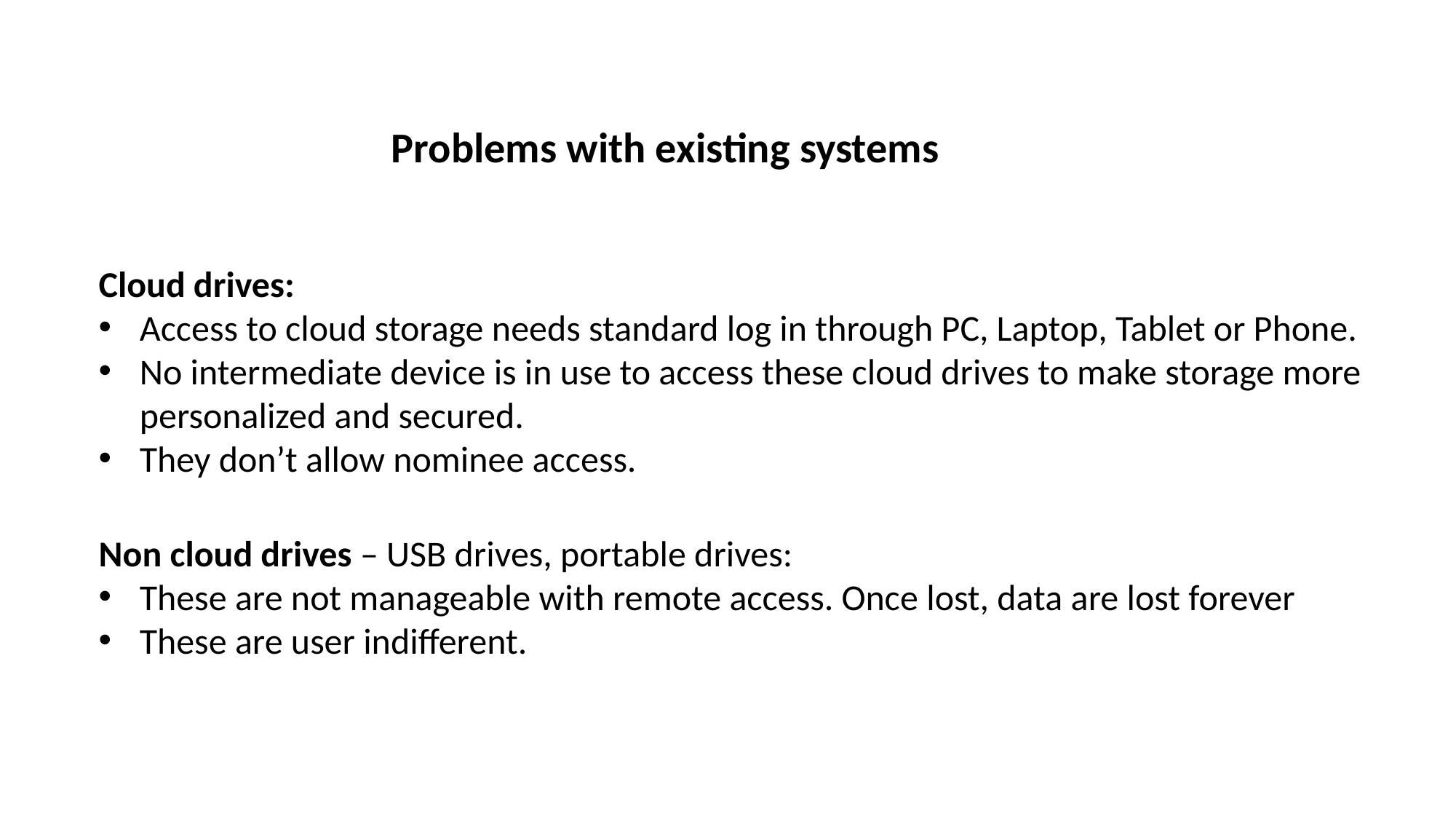

Problems with existing systems
Cloud drives:
Access to cloud storage needs standard log in through PC, Laptop, Tablet or Phone.
No intermediate device is in use to access these cloud drives to make storage more personalized and secured.
They don’t allow nominee access.

Non cloud drives – USB drives, portable drives:
These are not manageable with remote access. Once lost, data are lost forever
These are user indifferent.